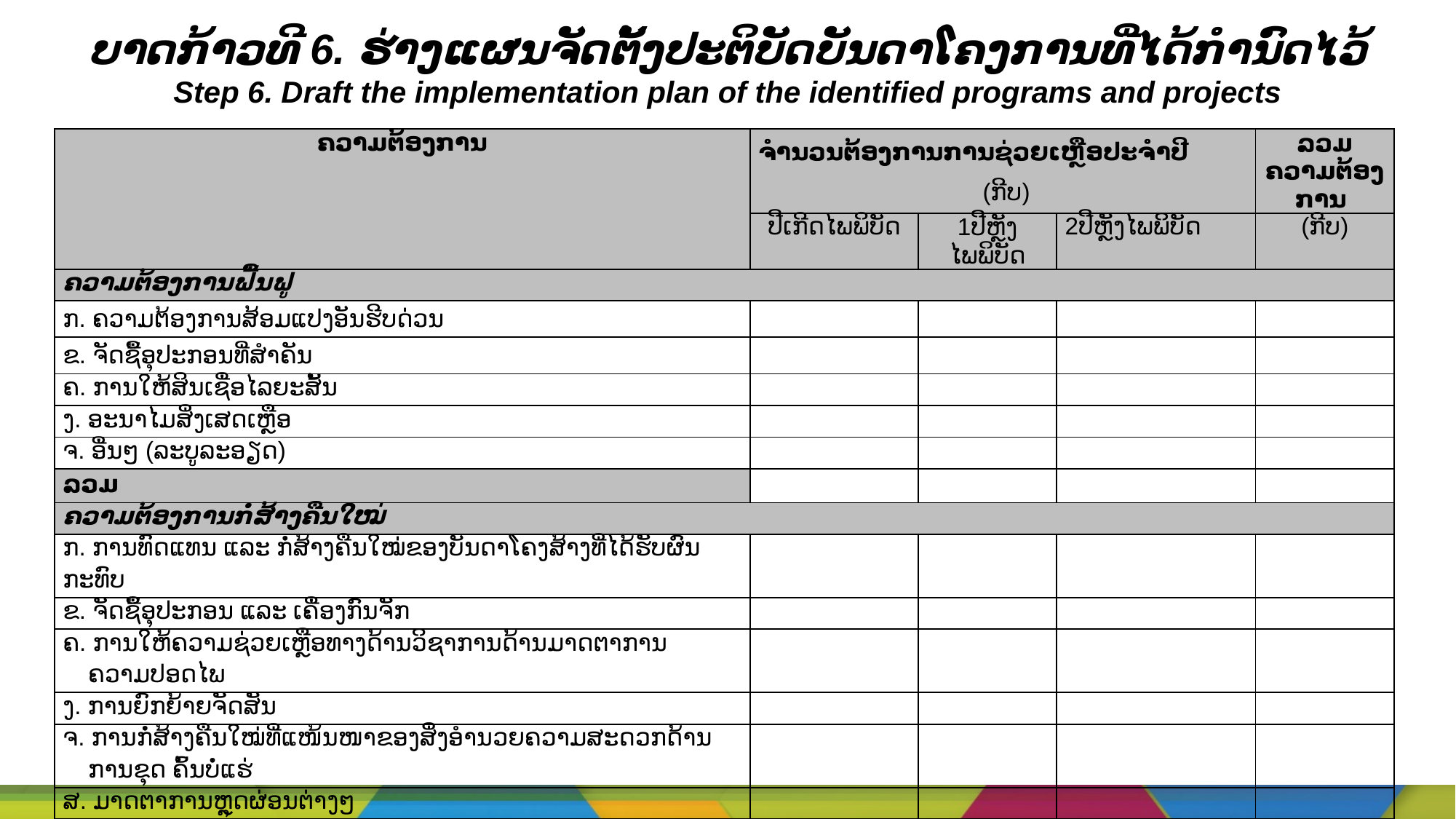

# ບາດກ້າວທີ 6. ຮ່າງແຜນຈັດຕັ້ງປະຕິບັດບັນດາໂຄງການທີ່ໄດ້ກໍານົດໄວ້ Step 6. Draft the implementation plan of the identified programs and projects
| ຄວາມຕ້ອງການ | ຈໍານວນຕ້ອງການການຊ່ວຍເຫຼືອປະຈໍາປີ (ກີບ) |  |  | ລວມຄວາມຕ້ອງການ |
| --- | --- | --- | --- | --- |
|  | ປີເກີດໄພພິບັດ | 1ປີຫຼັງໄພພິບັດ | 2ປີຫຼັງໄພພິບັດ | (ກີບ) |
| ຄວາມຕ້ອງການຟື້ນຟູ |  |  |  |  |
| ກ. ຄວາມຕ້ອງການສ້ອມແປງອັນຮີບດ່ວນ |  |  |  |  |
| ຂ. ຈັດຊື້ອຸປະກອນທີ່ສຳຄັນ |  |  |  |  |
| ຄ. ການໃຫ້ສິນເຊື່ອໄລຍະສັ້ນ |  |  |  |  |
| ງ.​ ອະນາໄມສິ່ງເສດເຫຼືອ |  |  |  |  |
| ຈ. ອື່ນໆ (ລະບູລະອຽດ) |  |  |  |  |
| ລວມ |  |  |  |  |
| ຄວາມຕ້ອງການກໍ່ສ້າງຄືນໃໝ່ |  |  |  |  |
| ກ. ການທົດແທນ ແລະ ກໍ່ສ້າງຄືນໃໝ່ຂອງບັນດາໂຄງສ້າງທີ່ໄດ້ຮັບຜົນກະທົບ |  |  |  |  |
| ຂ. ຈັດຊື້ອຸປະກອນ ແລະ ເຄື່ອງກົນຈັກ |  |  |  |  |
| ຄ. ການໃຫ້ຄວາມຊ່ວຍເຫຼືອທາງດ້ານວິຊາການດ້ານມາດຕາການ ຄວາມປອດໄພ |  |  |  |  |
| ງ. ການຍົກຍ້າຍຈັດສັນ |  |  |  |  |
| ຈ. ການກໍ່ສ້າງຄືນໃໝ່ທີ່ແໜ້ນໜາຂອງສິ່ງອຳນວຍຄວາມສະດວກດ້ານ ການຂຸດ ຄົ້ນບໍ່ແຮ່ |  |  |  |  |
| ສ. ມາດຕາການຫຼຸດຜ່ອນຕ່າງໆ |  |  |  |  |
| ຊ. ອື່ນໆ |  |  |  |  |
| ລວມ |  |  |  |  |
| ລວມຍອດ |  |  |  |  |